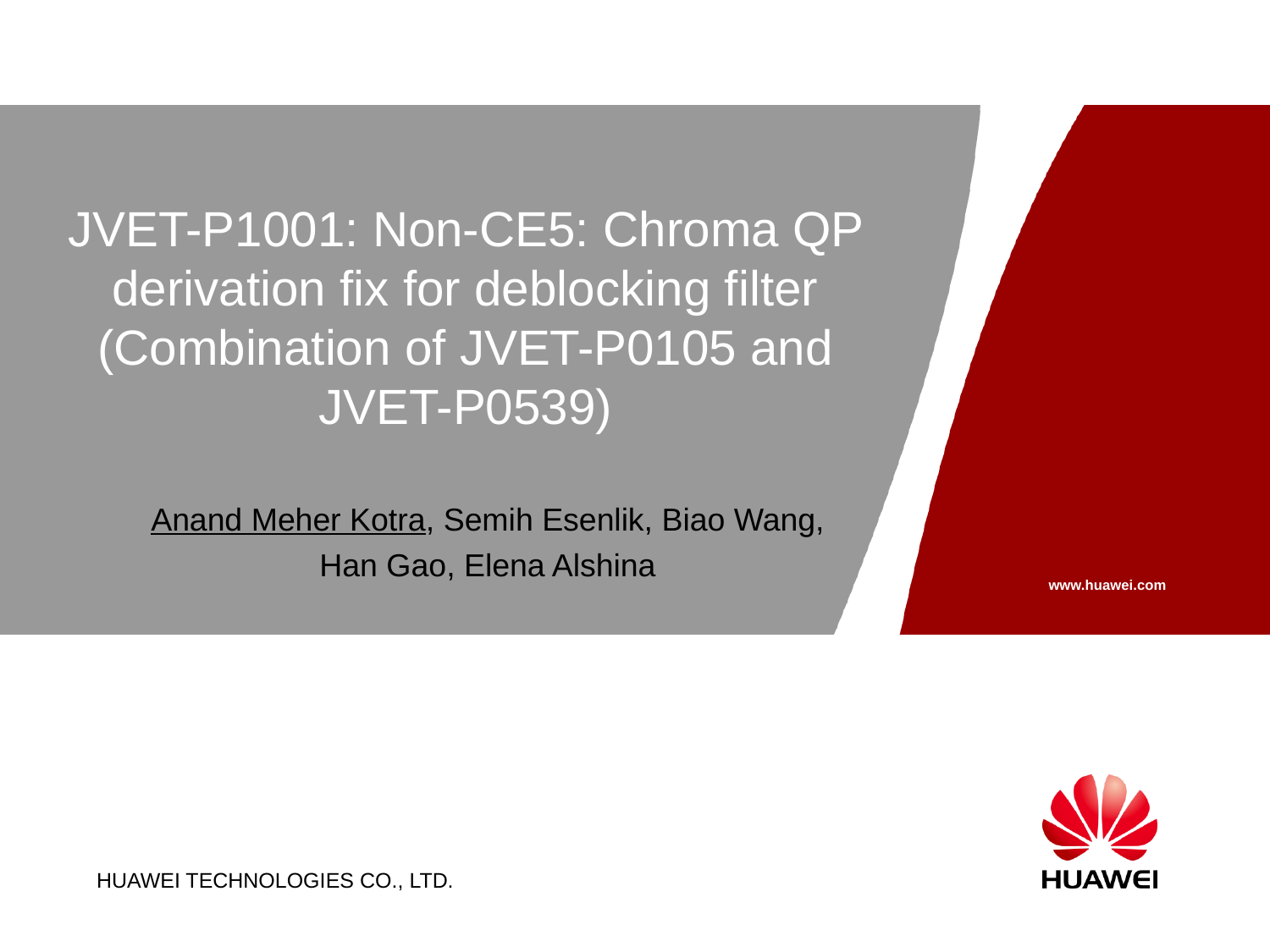

# JVET-P1001: Non-CE5: Chroma QP derivation fix for deblocking filter (Combination of JVET-P0105 and JVET-P0539)
Anand Meher Kotra, Semih Esenlik, Biao Wang, Han Gao, Elena Alshina